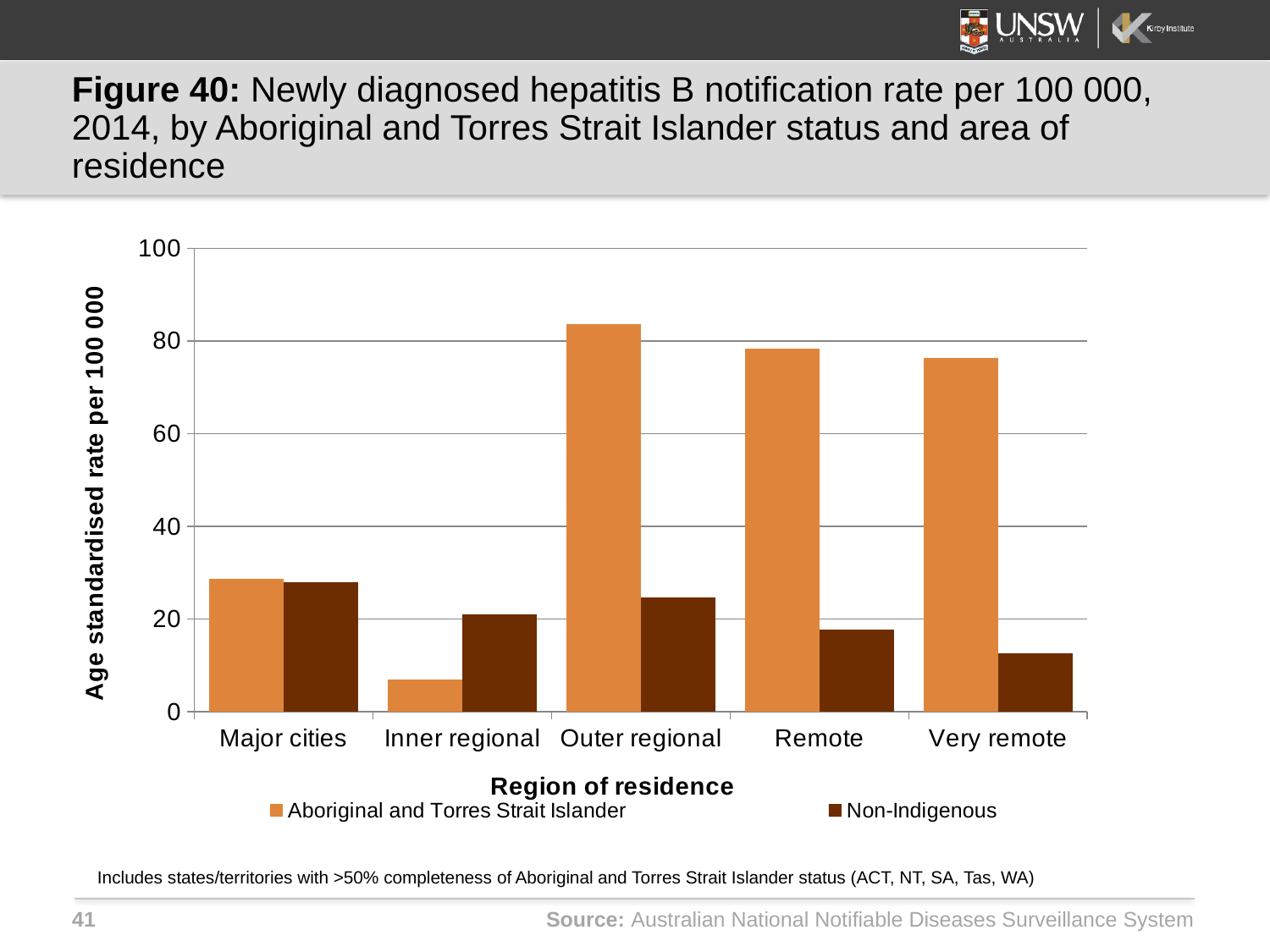

# Figure 40: Newly diagnosed hepatitis B notification rate per 100 000, 2014, by Aboriginal and Torres Strait Islander status and area of residence

### Chart

| Category | Aboriginal and Torres Strait Islander | Non-Indigenous |
|---|---|---|
| Major cities | 28.60276 | 27.99599 |
| Inner regional | 7.047309 | 21.08059 |
| Outer regional | 83.6524 | 24.70036 |
| Remote | 78.37925 | 17.80084 |
| Very remote | 76.3514 | 12.54614 |
Includes states/territories with >50% completeness of Aboriginal and Torres Strait Islander status (ACT, NT, SA, Tas, WA)
Source: Australian National Notifiable Diseases Surveillance System
41